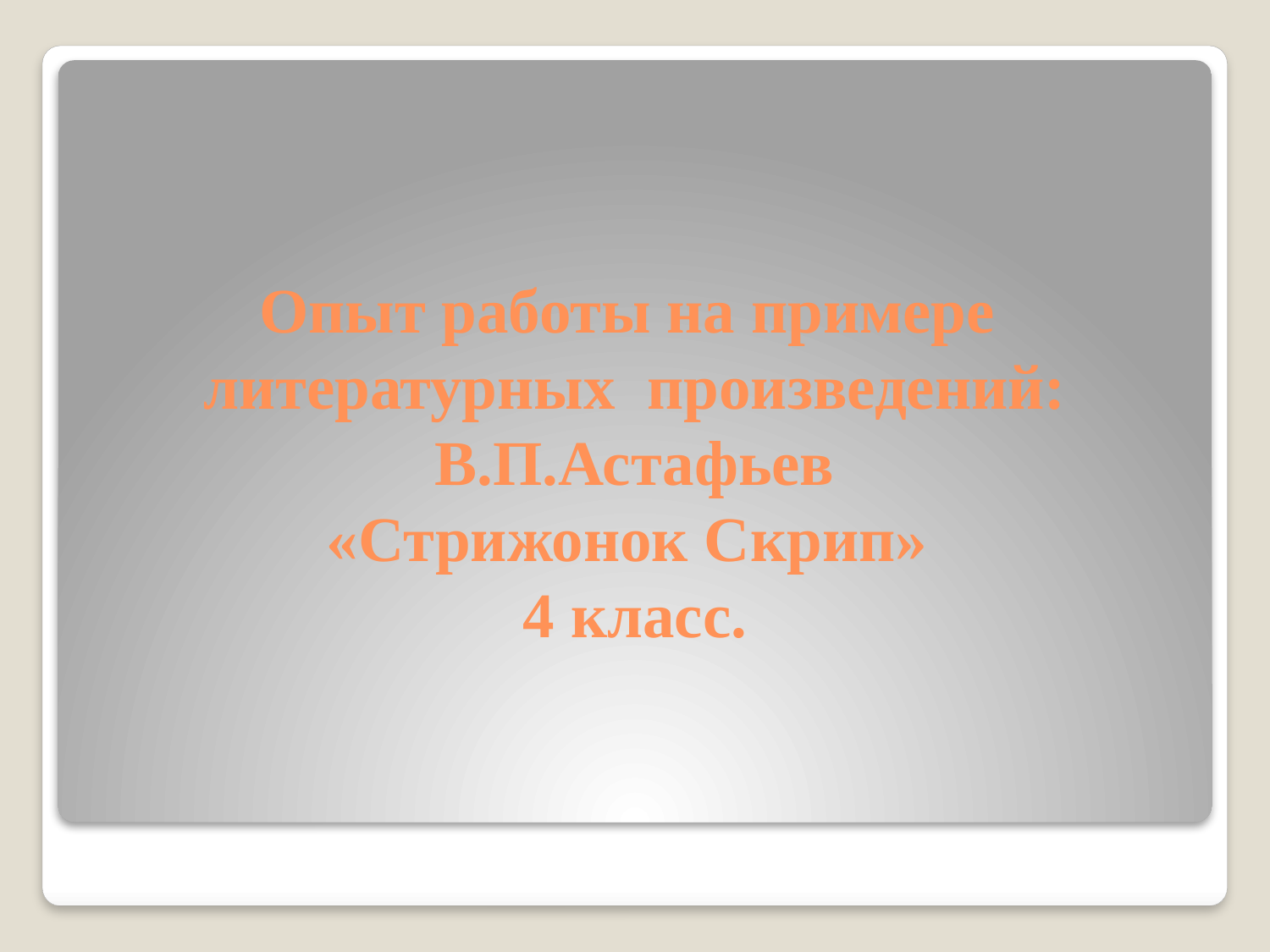

# Опыт работы на примере  литературных  произведений: В.П.Астафьев «Стрижонок Скрип» 4 класс.